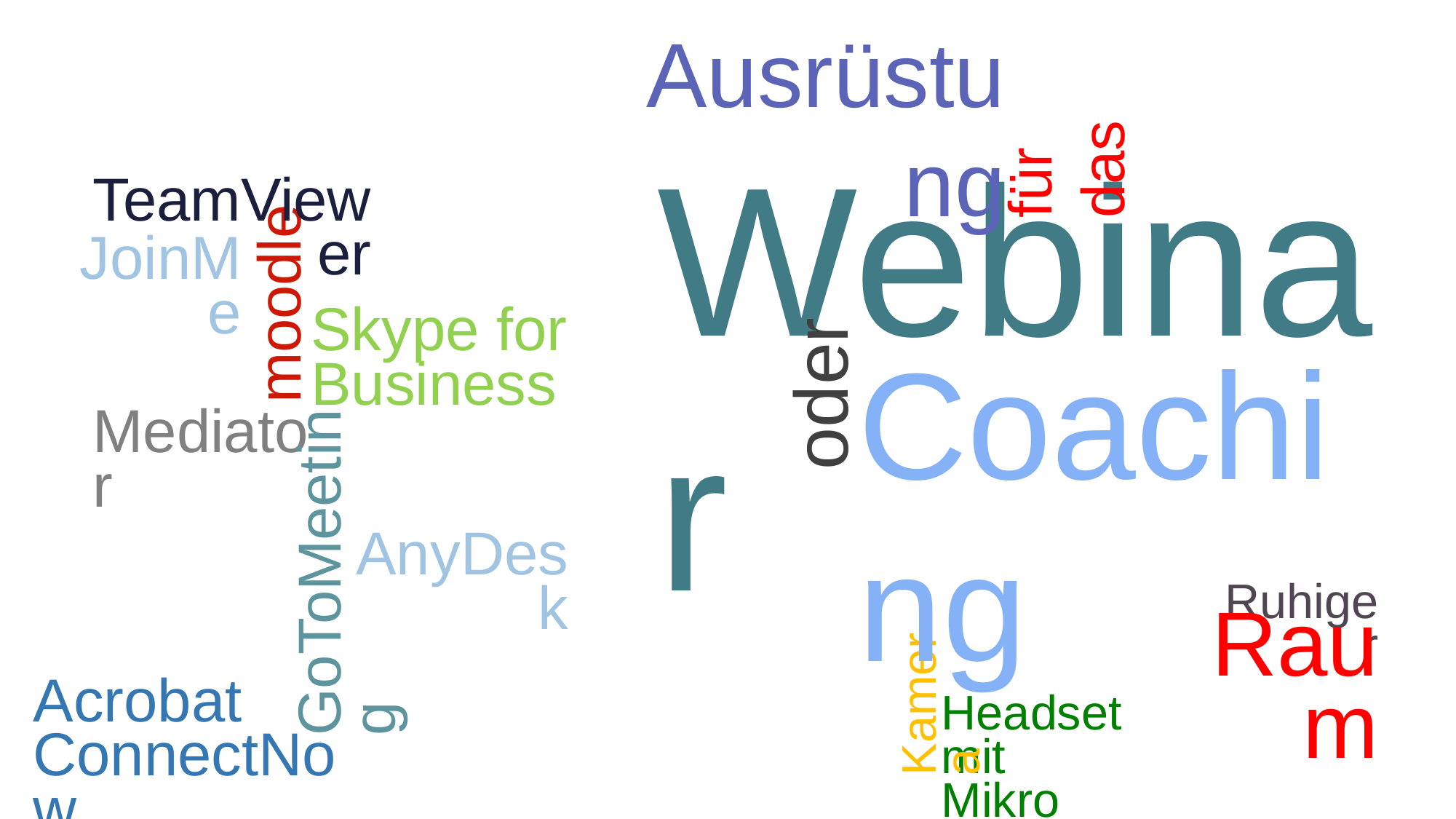

Ausrüstung
für das
Webinar
TeamViewer
JoinMe
moodle
Skype for Business
Coaching
oder
Mediator
AnyDesk
GoToMeeting
Ruhiger
Raum
Kamera
Acrobat ConnectNow
Headset mit Mikro